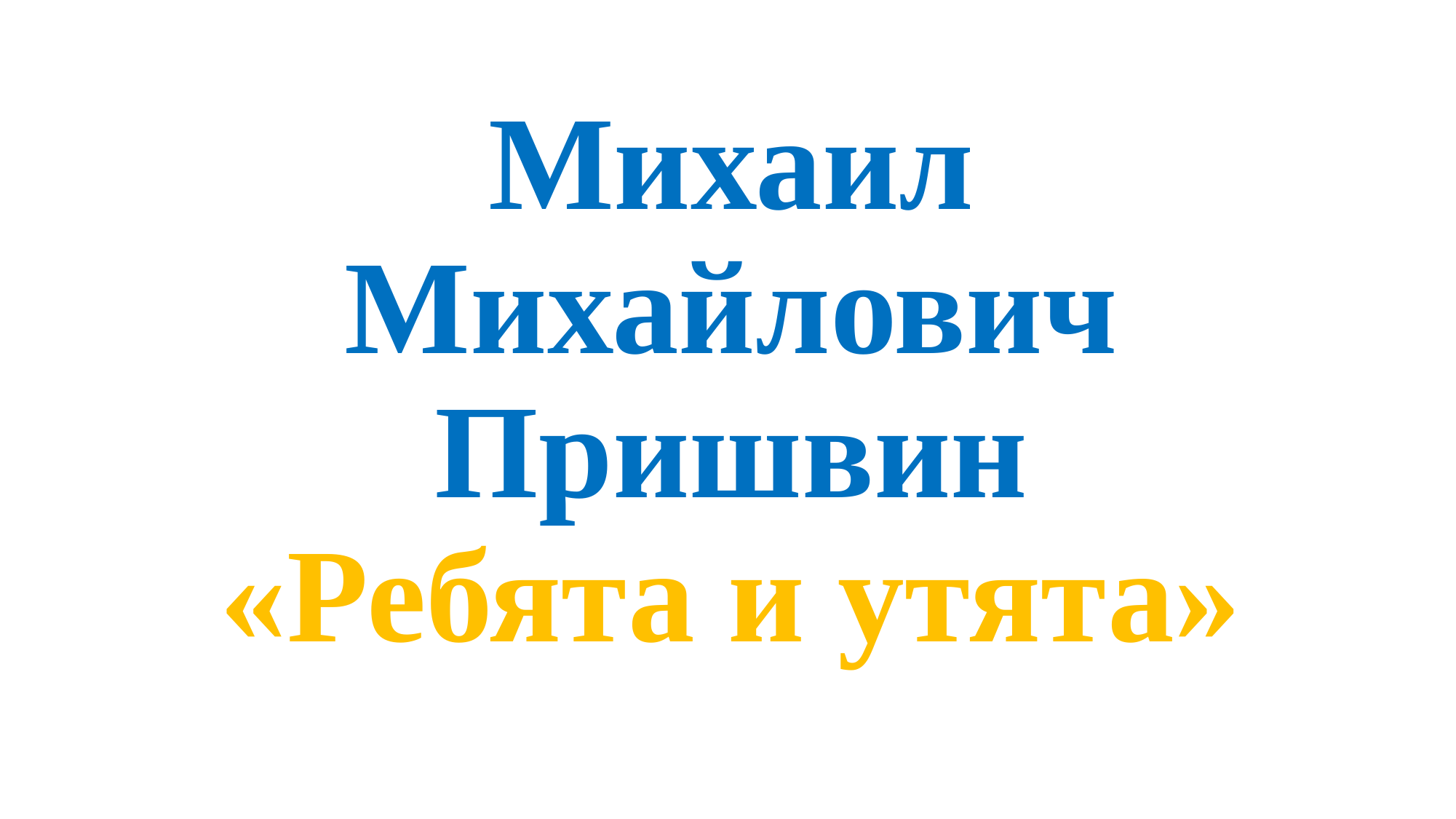

# Михаил Михайлович Пришвин «Ребята и утята»